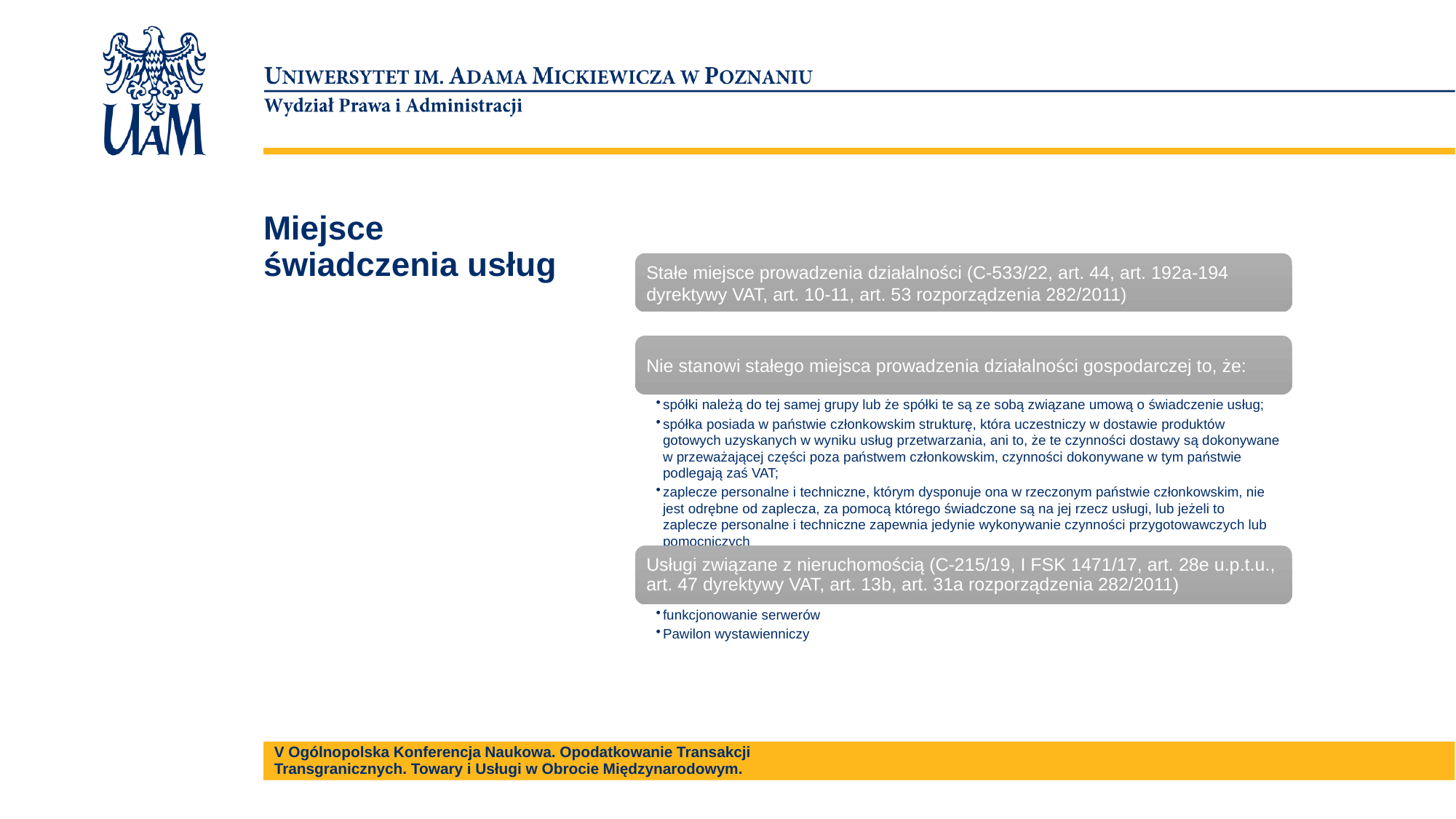

# Miejsce świadczenia usług
Stałe miejsce prowadzenia działalności (C‑533/22, art. 44, art. 192a-194 dyrektywy VAT, art. 10-11, art. 53 rozporządzenia 282/2011)

Nie stanowi stałego miejsca prowadzenia działalności gospodarczej to, że:
spółki należą do tej samej grupy lub że spółki te są ze sobą związane umową o świadczenie usług;
spółka posiada w państwie członkowskim strukturę, która uczestniczy w dostawie produktów gotowych uzyskanych w wyniku usług przetwarzania, ani to, że te czynności dostawy są dokonywane w przeważającej części poza państwem członkowskim, czynności dokonywane w tym państwie podlegają zaś VAT;
zaplecze personalne i techniczne, którym dysponuje ona w rzeczonym państwie członkowskim, nie jest odrębne od zaplecza, za pomocą którego świadczone są na jej rzecz usługi, lub jeżeli to zaplecze personalne i techniczne zapewnia jedynie wykonywanie czynności przygotowawczych lub pomocniczych
Usługi związane z nieruchomością (C-215/19, I FSK 1471/17, art. 28e u.p.t.u., art. 47 dyrektywy VAT, art. 13b, art. 31a rozporządzenia 282/2011)
funkcjonowanie serwerów
Pawilon wystawienniczy
V Ogólnopolska Konferencja Naukowa. Opodatkowanie Transakcji Transgranicznych. Towary i Usługi w Obrocie Międzynarodowym.